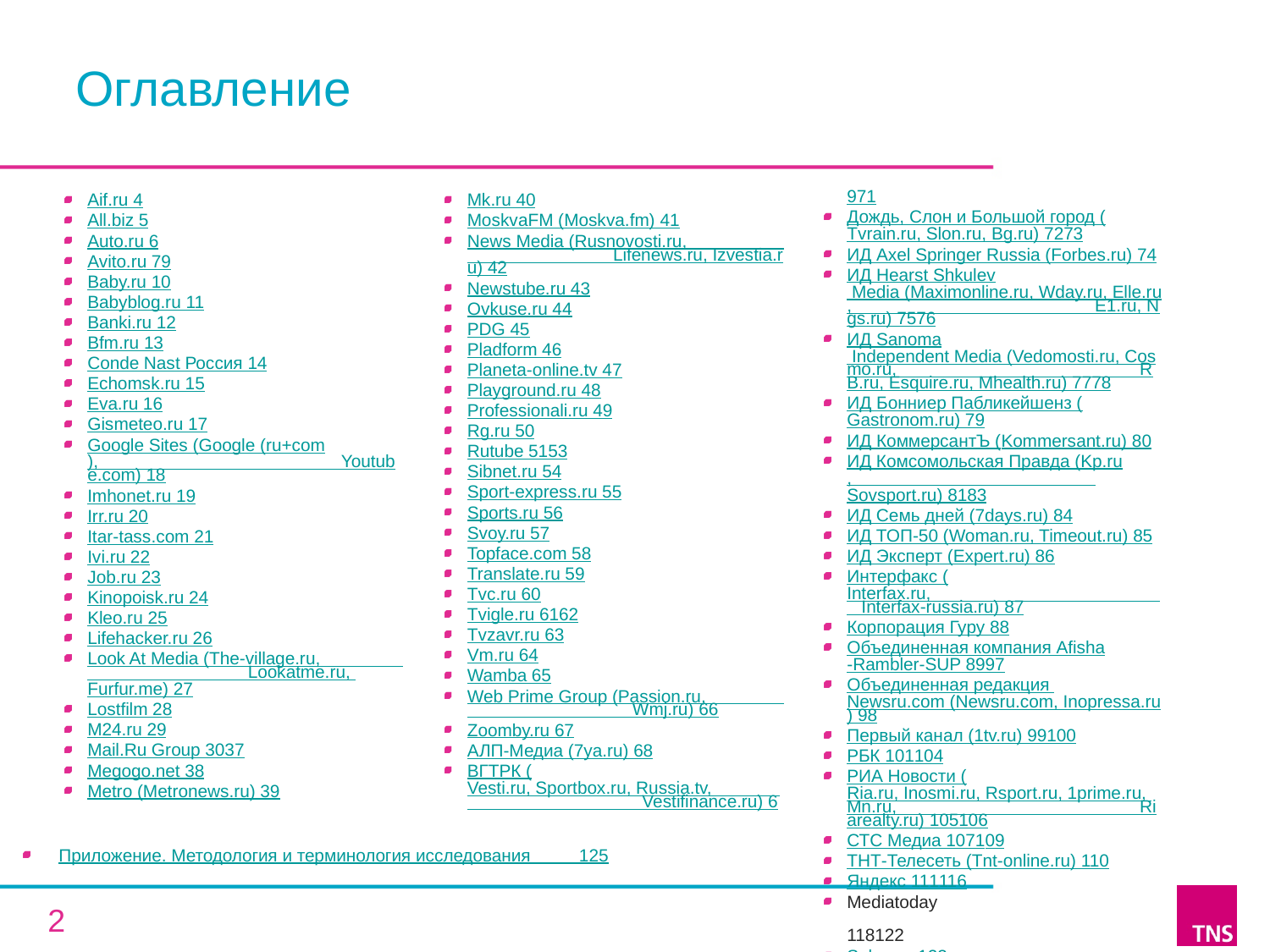

Оглавление

Aif.ru 	4
All.biz 	5
Auto.ru 	6
Avito.ru 	7­9
Baby.ru 	10
Babyblog.ru 	11
Banki.ru 	12
Bfm.ru 	13
Conde Nast Россия 	14
Echomsk.ru 	15
Eva.ru 	16
Gismeteo.ru 	17
Google Sites (Google (ru+com),                                                  Youtube.com) 	18
Imhonet.ru 	19
Irr.ru 	20
Itar-tass.com 	21
Ivi.ru 	22
Job.ru 	23
Kinopoisk.ru 	24
Kleo.ru 	25
Lifehacker.ru 	26
Look At Media (The-village.ru,                                                  Lookatme.ru, Furfur.me) 	27
Lostfilm 	28
M24.ru 	29
Mail.Ru Group 	30­37
Megogo.net 	38
Metro (Metronews.ru) 	39
Mk.ru 	40
MoskvaFM (Moskva.fm) 	41
News Media (Rusnovosti.ru,                                                  Lifenews.ru, Izvestia.ru) 	42
Newstube.ru 	43
Ovkuse.ru 	44
PDG 	45
Pladform 	46
Planeta-online.tv 	47
Playground.ru 	48
Professionali.ru 	49
Rg.ru 	50
Rutube 	51­53
Sibnet.ru 	54
Sport-express.ru 	55
Sports.ru 	56
Svoy.ru 	57
Topface.com 	58
Translate.ru 	59
Tvc.ru 	60
Tvigle.ru 	61­62
Tvzavr.ru 	63
Vm.ru 	64
Wamba 	65
Web Prime Group (Passion.ru,                                                  Wmj.ru) 	66
Zoomby.ru 	67
АЛП-Медиа (7ya.ru) 	68
ВГТРК (Vesti.ru, Sportbox.ru, Russia.tv,                                                  Vestifinance.ru) 	69­71
Дождь, Слон и Большой город (Tvrain.ru, Slon.ru, Bg.ru) 	72­73
ИД Axel Springer Russia (Forbes.ru) 	74
ИД Hearst Shkulev Media (Maximonline.ru, Wday.ru, Elle.ru,                                                  E1.ru, Ngs.ru) 	75­76
ИД Sanoma Independent Media (Vedomosti.ru, Cosmo.ru,                                                  RB.ru, Esquire.ru, Mhealth.ru) 	77­78
ИД Бонниер Пабликейшенз (Gastronom.ru) 	79
ИД КоммерсантЪ (Kommersant.ru) 	80
ИД Комсомольская Правда (Kp.ru,                                                  Sovsport.ru) 	81­83
ИД Семь дней (7days.ru) 	84
ИД ТОП-50 (Woman.ru, Timeout.ru) 	85
ИД Эксперт (Expert.ru) 	86
Интерфакс (Interfax.ru,                                                  Interfax-russia.ru) 	87
Корпорация Гуру 	88
Объединенная компания Afisha-Rambler-SUP 	89­97
Объединенная редакция Newsru.com (Newsru.com, Inopressa.ru) 	98
Первый канал (1tv.ru) 	99­100
РБК 	101­104
РИА Новости (Ria.ru, Inosmi.ru, Rsport.ru, 1prime.ru, Mn.ru,                                                  Riarealty.ru) 	105­106
СТС Медиа 	107­109
ТНТ-Телесеть (Tnt-online.ru) 	110
Яндекс 	111­116
Mediatoday 	118­122
Soloway 	123
Vitpc 	124

Приложение. Методология и терминология исследования          125

2